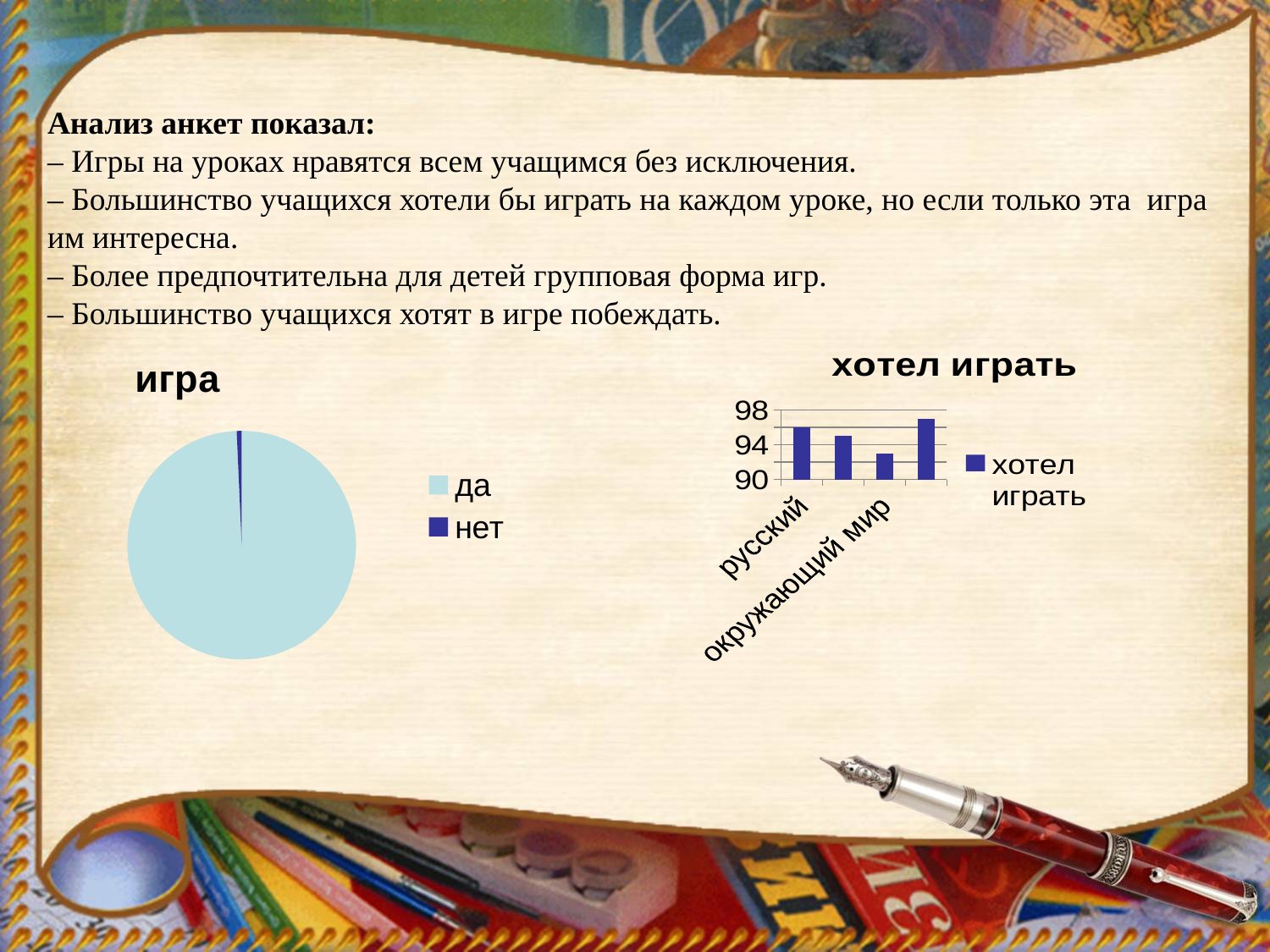

Анализ анкет показал:
– Игры на уроках нравятся всем учащимся без исключения.
– Большинство учащихся хотели бы играть на каждом уроке, но если только эта  игра им интересна.
– Более предпочтительна для детей групповая форма игр.
– Большинство учащихся хотят в игре побеждать.
#

### Chart:

| Category | хотел играть |
|---|---|
| русский | 96.0 |
| математика | 95.0 |
| окружающий мир | 93.0 |
| все уроки | 97.0 |

### Chart:

| Category | игра |
|---|---|
| да | 99.3 |
| нет | 0.7000000000000002 |